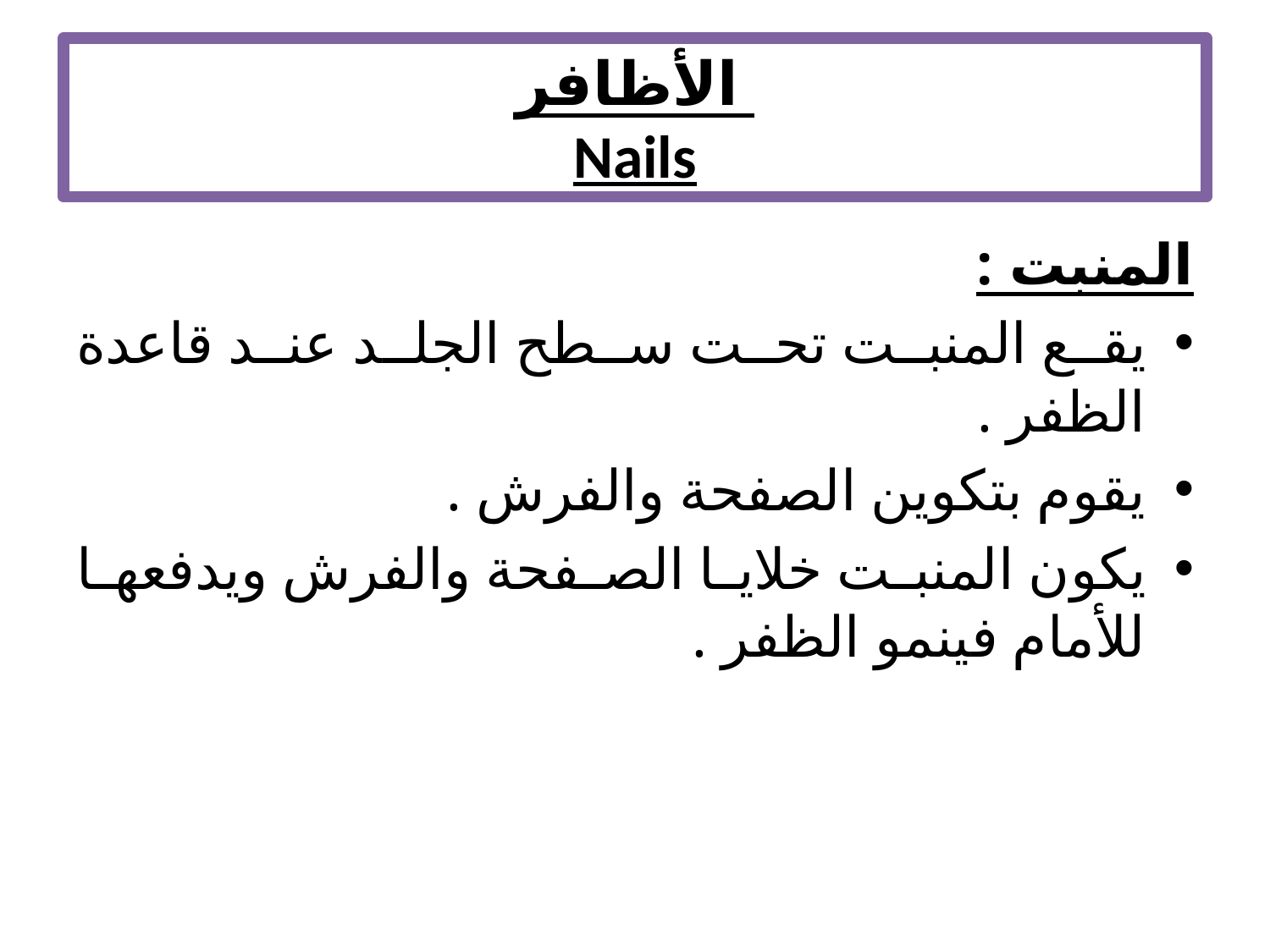

# الأظافر Nails
المنبت :
يقع المنبت تحت سطح الجلد عند قاعدة الظفر .
يقوم بتكوين الصفحة والفرش .
يكون المنبت خلايا الصفحة والفرش ويدفعها للأمام فينمو الظفر .